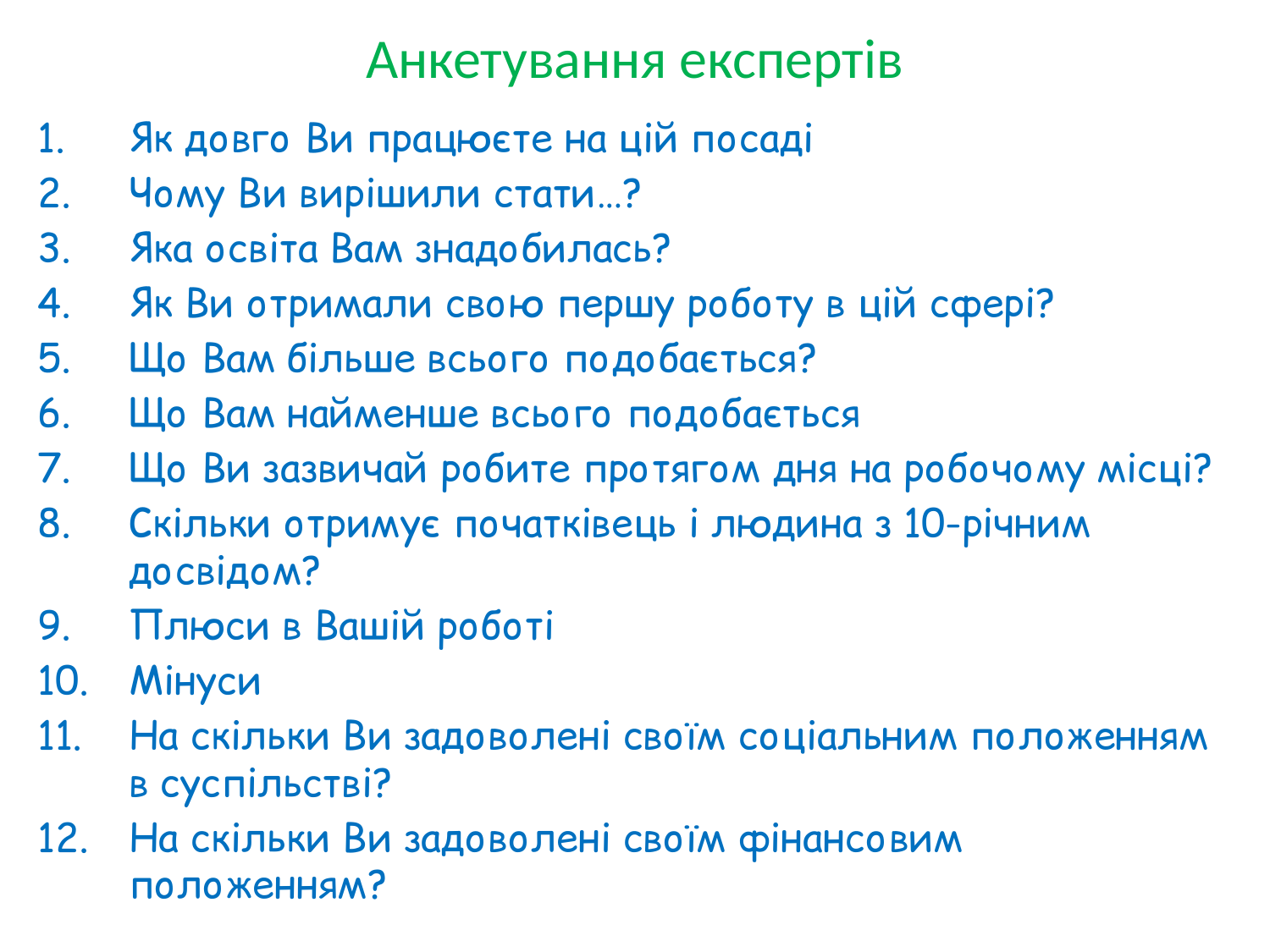

# Анкетування експертів
Як довго Ви працюєте на цій посаді
Чому Ви вирішили стати…?
Яка освіта Вам знадобилась?
Як Ви отримали свою першу роботу в цій сфері?
Що Вам більше всього подобається?
Що Вам найменше всього подобається
Що Ви зазвичай робите протягом дня на робочому місці?
Скільки отримує початківець і людина з 10-річним досвідом?
Плюси в Вашій роботі
Мінуси
На скільки Ви задоволені своїм соціальним положенням в суспільстві?
На скільки Ви задоволені своїм фінансовим положенням?